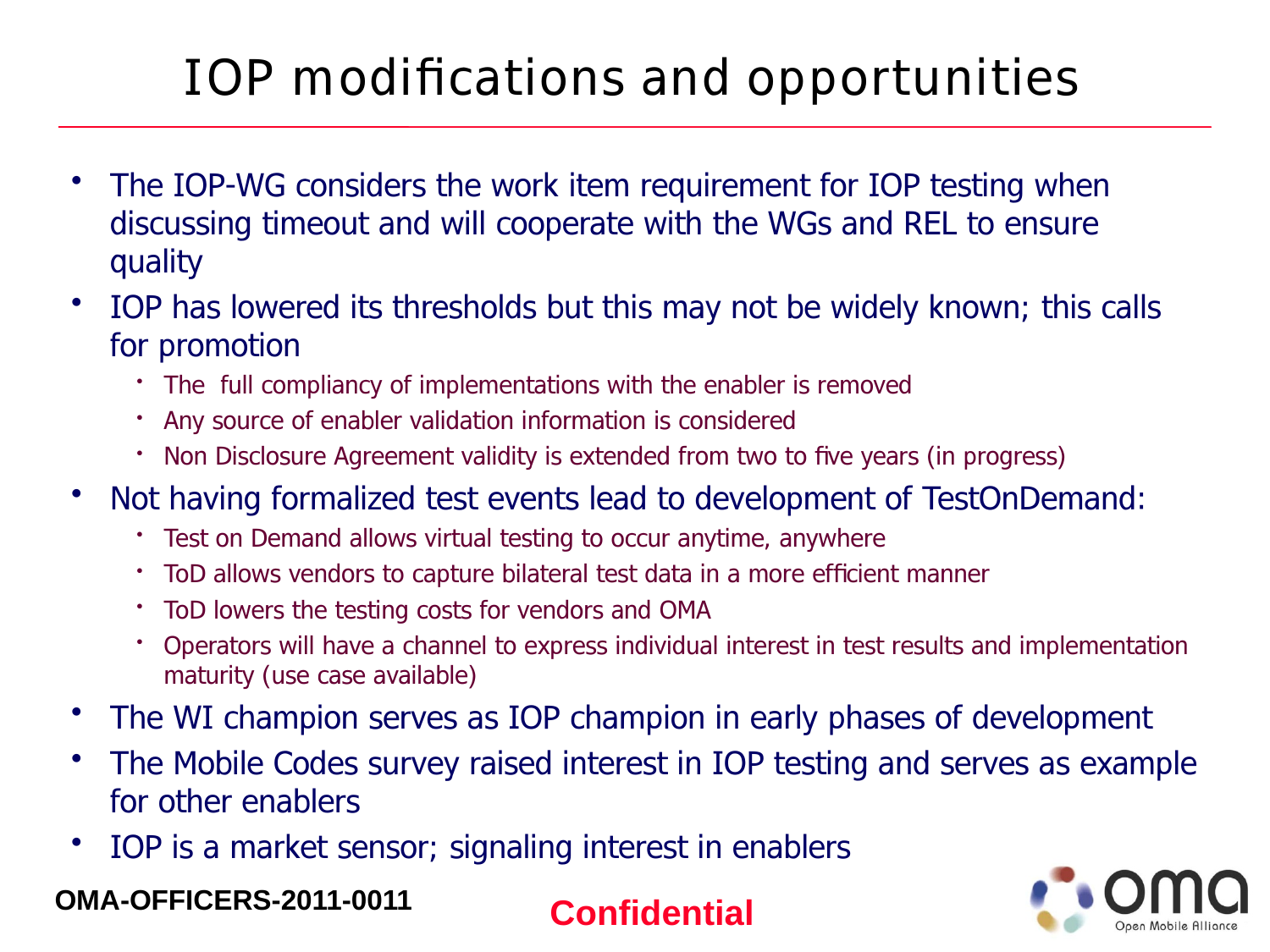

# IOP modifications and opportunities
The IOP-WG considers the work item requirement for IOP testing when discussing timeout and will cooperate with the WGs and REL to ensure quality
IOP has lowered its thresholds but this may not be widely known; this calls for promotion
The  full compliancy of implementations with the enabler is removed
Any source of enabler validation information is considered
Non Disclosure Agreement validity is extended from two to five years (in progress)
Not having formalized test events lead to development of TestOnDemand:
Test on Demand allows virtual testing to occur anytime, anywhere
ToD allows vendors to capture bilateral test data in a more efficient manner
ToD lowers the testing costs for vendors and OMA
Operators will have a channel to express individual interest in test results and implementation maturity (use case available)
The WI champion serves as IOP champion in early phases of development
The Mobile Codes survey raised interest in IOP testing and serves as example for other enablers
IOP is a market sensor; signaling interest in enablers